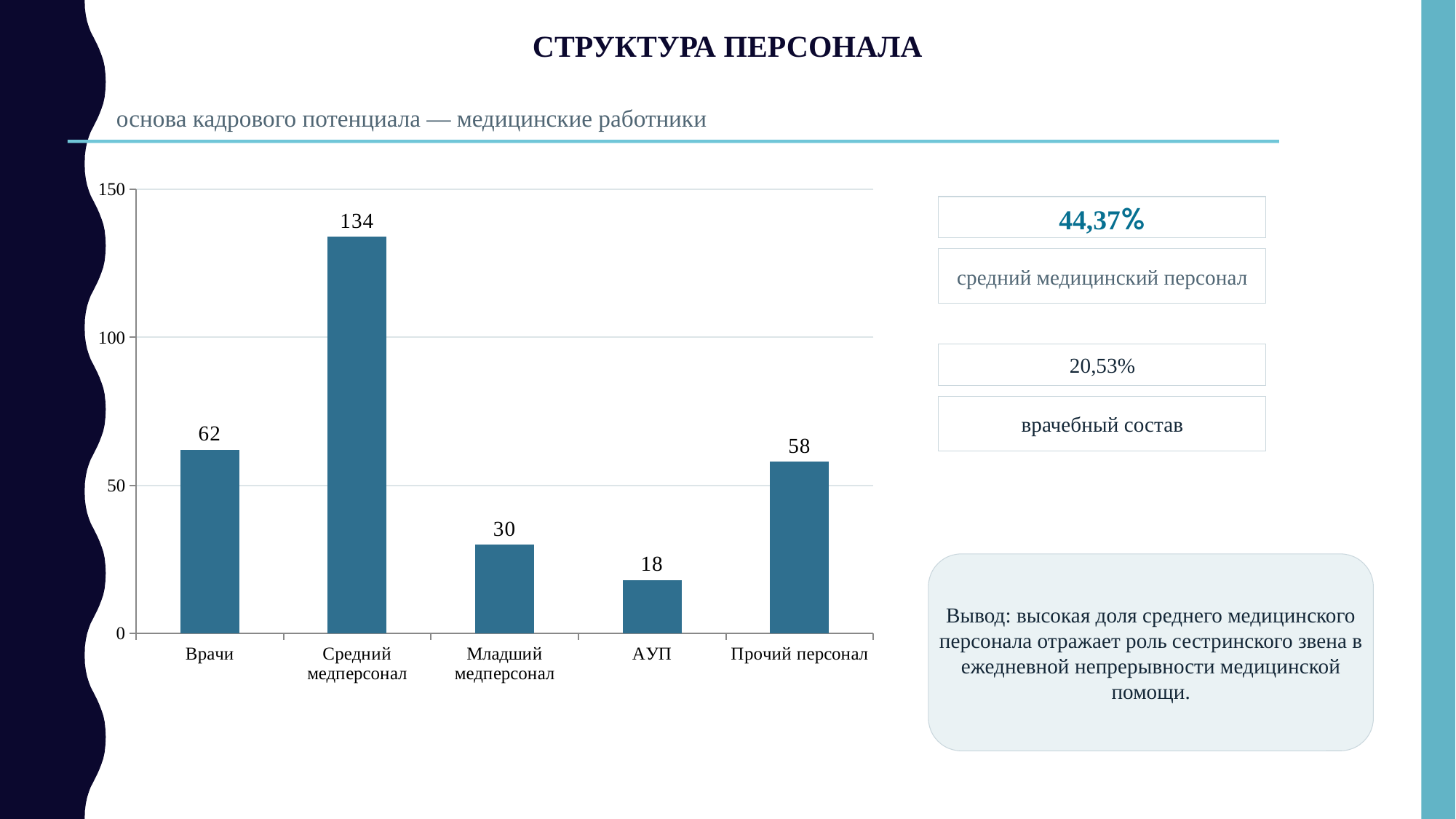

СТРУКТУРА ПЕРСОНАЛА
основа кадрового потенциала — медицинские работники

### Chart

| Category | чел. |
|---|---|
| Врачи | 62.0 |
| Средний медперсонал | 134.0 |
| Младший медперсонал | 30.0 |
| АУП | 18.0 |
| Прочий персонал | 58.0 |
44,37%
средний медицинский персонал
20,53%
врачебный состав
Вывод: высокая доля среднего медицинского персонала отражает роль сестринского звена в ежедневной непрерывности медицинской помощи.